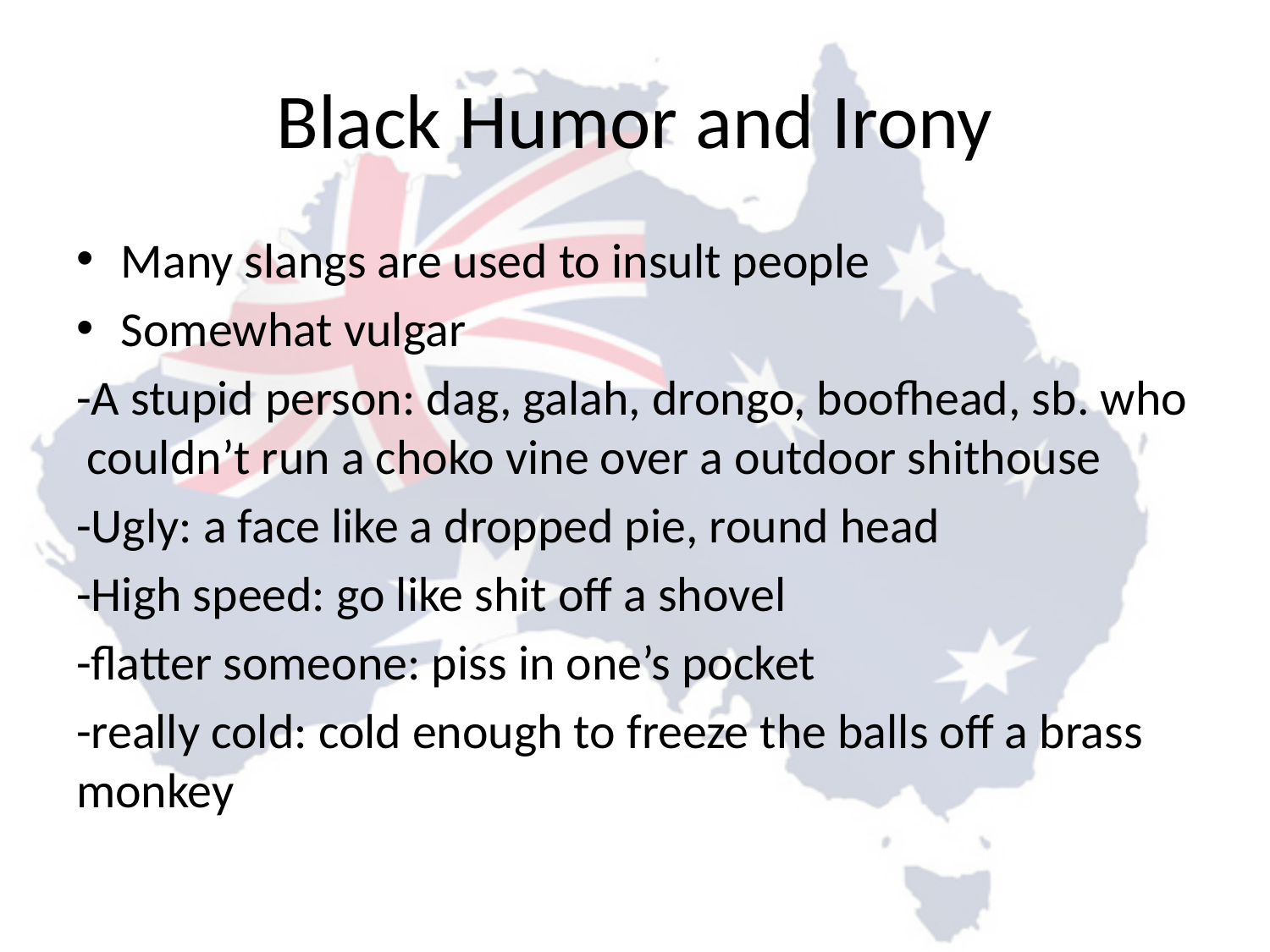

# Black Humor and Irony
Many slangs are used to insult people
Somewhat vulgar
-A stupid person: dag, galah, drongo, boofhead, sb. who  couldn’t run a choko vine over a outdoor shithouse
-Ugly: a face like a dropped pie, round head
-High speed: go like shit off a shovel
-flatter someone: piss in one’s pocket
-really cold: cold enough to freeze the balls off a brass monkey